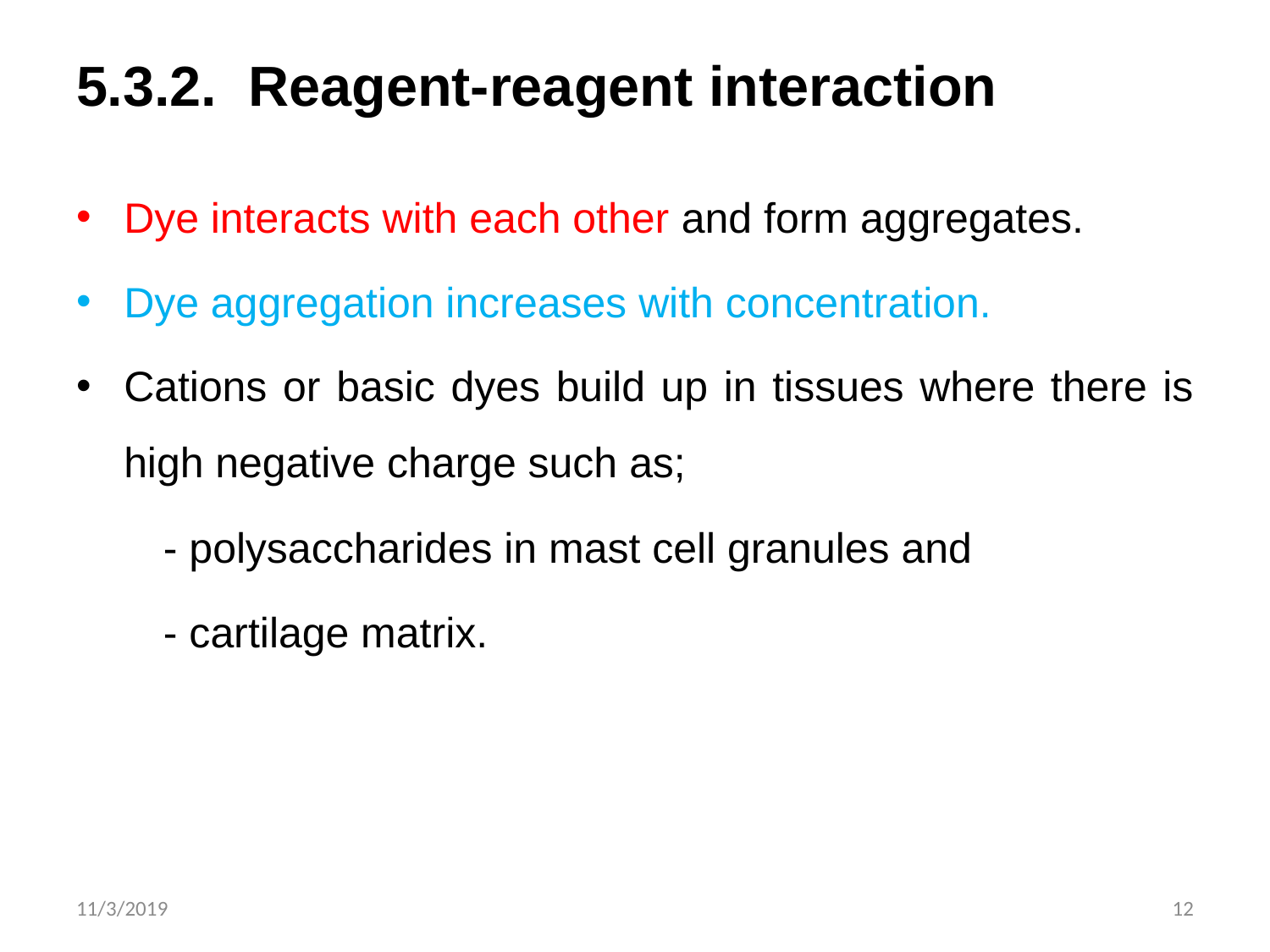

# 5.3.2.  Reagent-reagent interaction
Dye interacts with each other and form aggregates.
Dye aggregation increases with concentration.
Cations or basic dyes build up in tissues where there is high negative charge such as;
  - polysaccharides in mast cell granules and
  - cartilage matrix.

11/3/2019
12